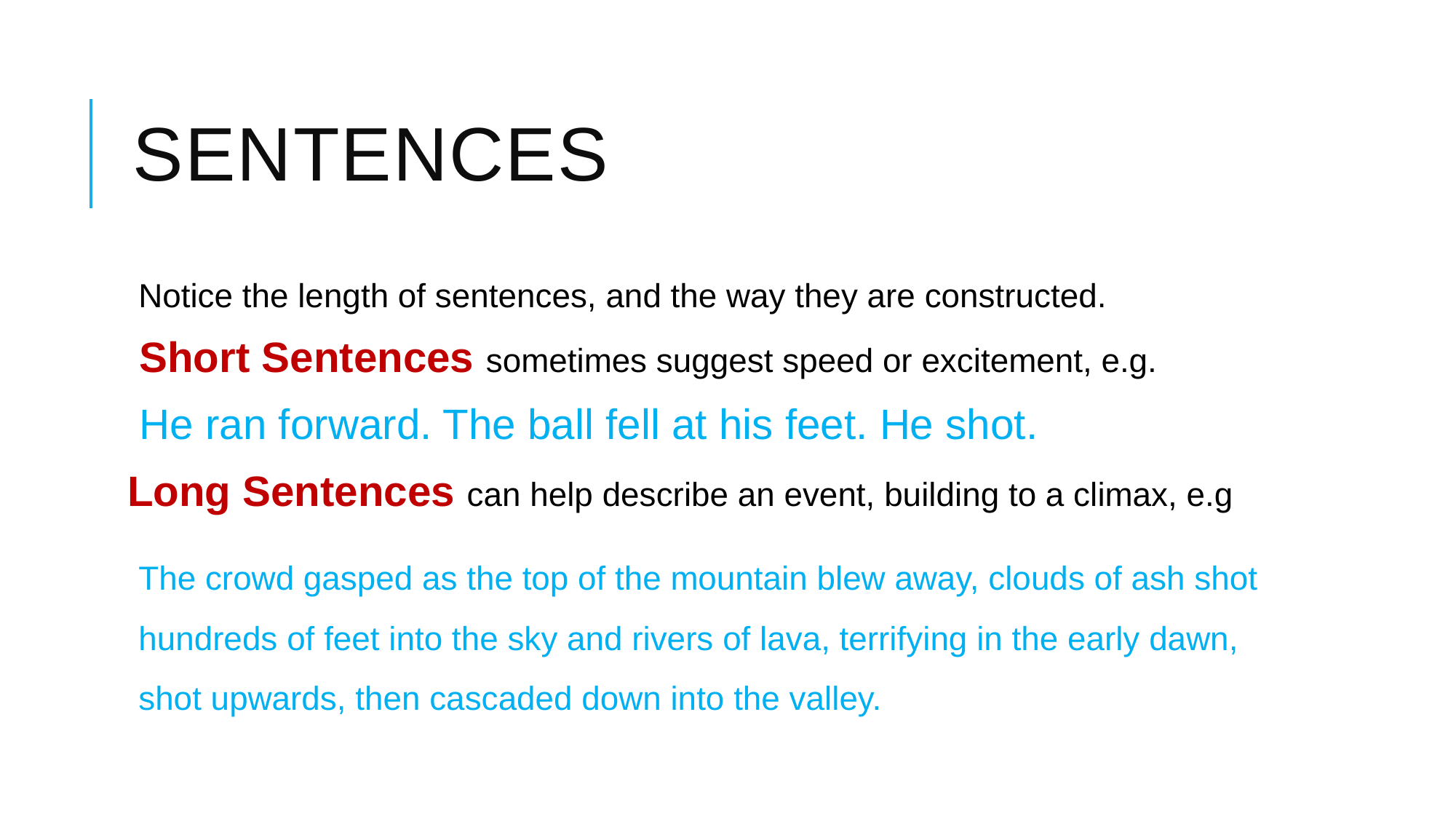

# Sentences
Notice the length of sentences, and the way they are constructed.
Short Sentences sometimes suggest speed or excitement, e.g.
He ran forward. The ball fell at his feet. He shot.
Long Sentences can help describe an event, building to a climax, e.g
The crowd gasped as the top of the mountain blew away, clouds of ash shot hundreds of feet into the sky and rivers of lava, terrifying in the early dawn, shot upwards, then cascaded down into the valley.